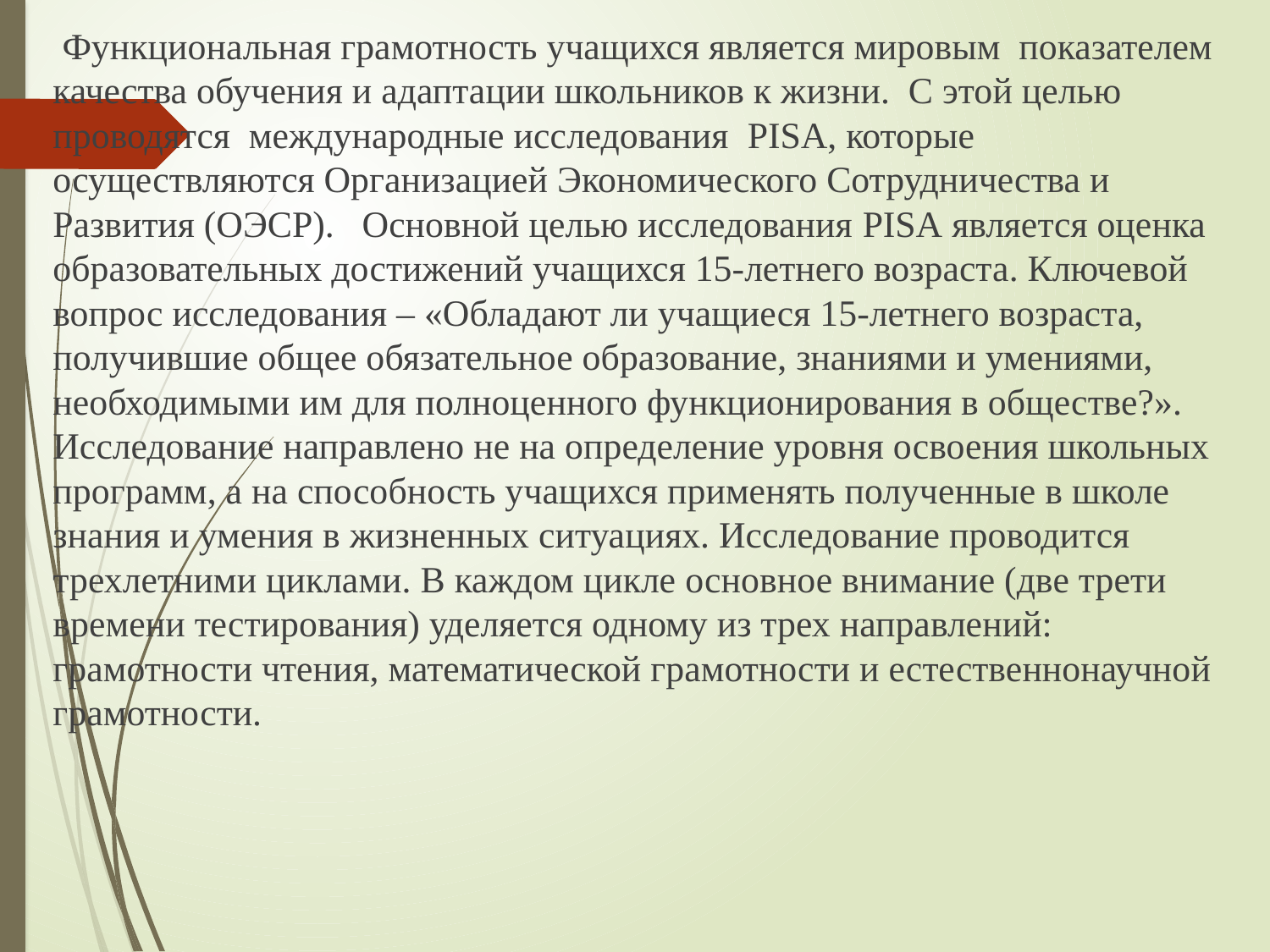

Функциональная грамотность учащихся является мировым  показателем качества обучения и адаптации школьников к жизни.  С этой целью проводятся  международные исследования  PISA, которые осуществляются Организацией Экономического Сотрудничества и Развития (ОЭСР).   Основной целью исследования PISA является оценка образовательных достижений учащихся 15-летнего возраста. Ключевой вопрос исследования – «Обладают ли учащиеся 15-летнего возраста, получившие общее обязательное образование, знаниями и умениями, необходимыми им для полноценного функционирования в обществе?». Исследование направлено не на определение уровня освоения школьных программ, а на способность учащихся применять полученные в школе знания и умения в жизненных ситуациях. Исследование проводится трехлетними циклами. В каждом цикле основное внимание (две трети времени тестирования) уделяется одному из трех направлений: грамотности чтения, математической грамотности и естественнонаучной грамотности.